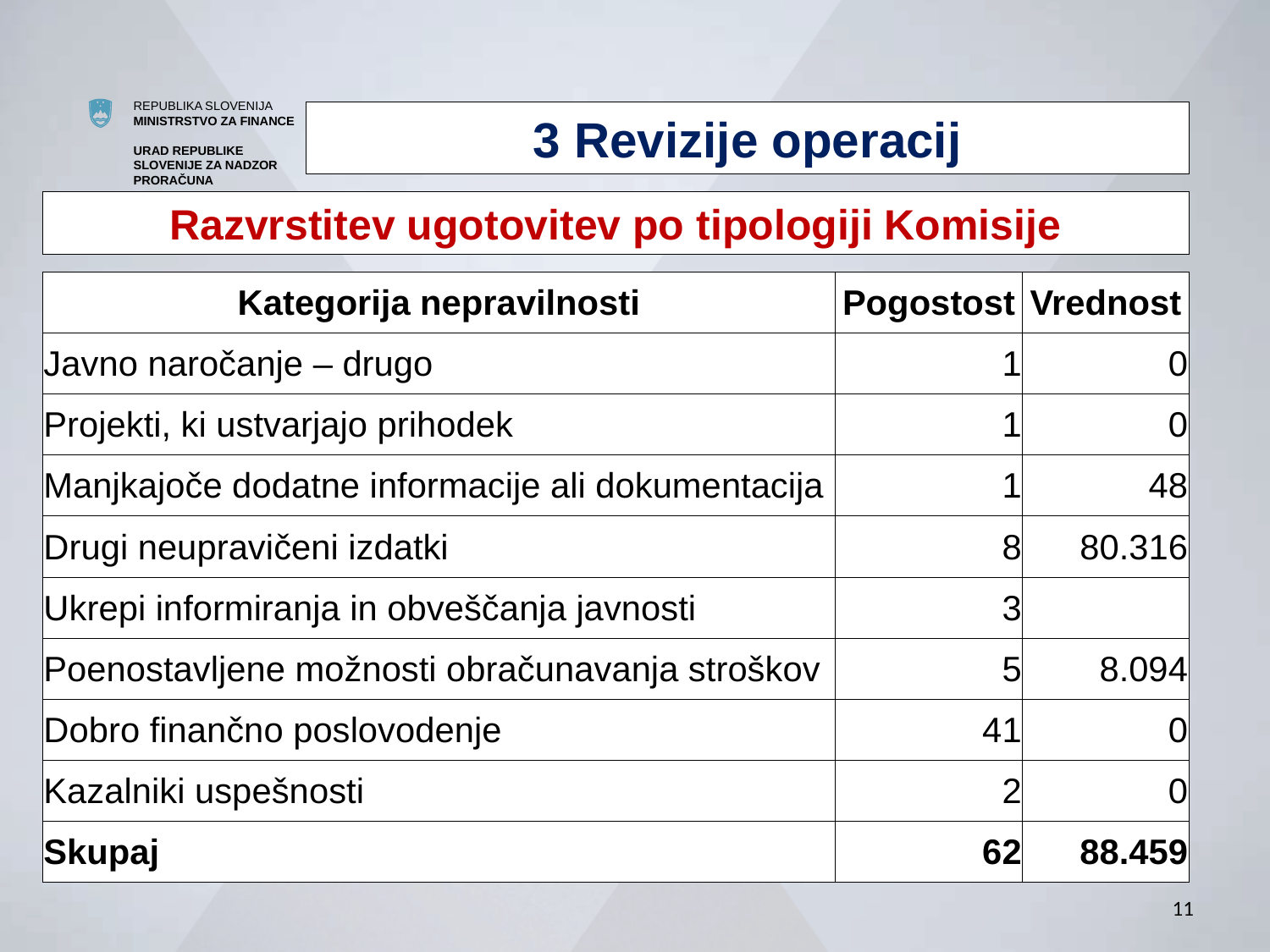

3 Revizije operacij
Razvrstitev ugotovitev po tipologiji Komisije
| Kategorija nepravilnosti | Pogostost | Vrednost |
| --- | --- | --- |
| Javno naročanje – drugo | 1 | 0 |
| Projekti, ki ustvarjajo prihodek | 1 | 0 |
| Manjkajoče dodatne informacije ali dokumentacija | 1 | 48 |
| Drugi neupravičeni izdatki | 8 | 80.316 |
| Ukrepi informiranja in obveščanja javnosti | 3 |  |
| Poenostavljene možnosti obračunavanja stroškov | 5 | 8.094 |
| Dobro finančno poslovodenje | 41 | 0 |
| Kazalniki uspešnosti | 2 | 0 |
| Skupaj | 62 | 88.459 |
11